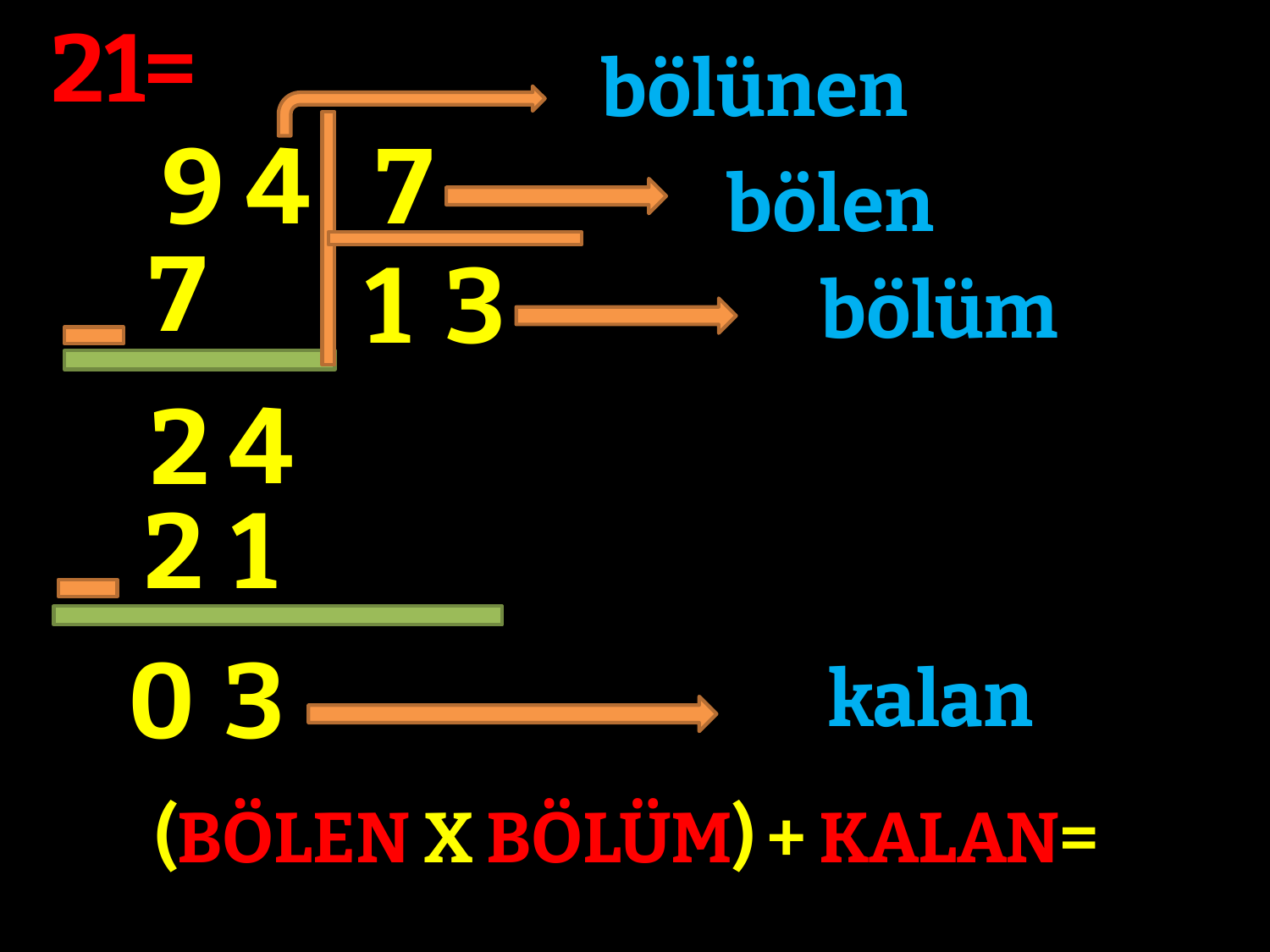

21=
bölünen

4
9
7
bölen

7
1
3
bölüm
#

4
2
2
1

0
3
kalan

(BÖLEN X BÖLÜM) + KALAN=